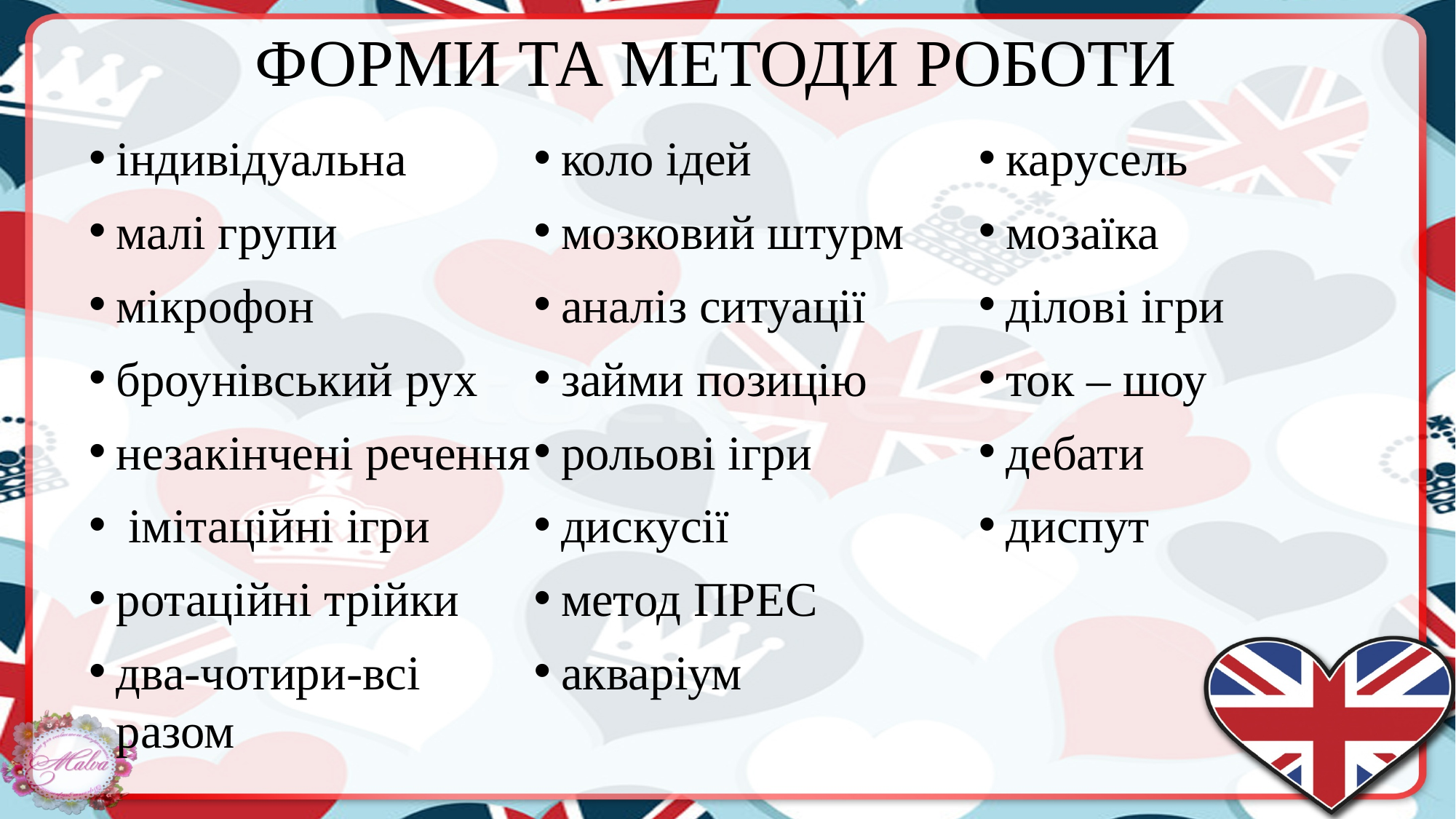

# ФОРМИ ТА МЕТОДИ РОБОТИ
індивідуальна
малі групи
мікрофон
броунівський рух
незакінчені речення
 імітаційні ігри
ротаційні трійки
два-чотири-всі разом
коло ідей
мозковий штурм
аналіз ситуації
займи позицію
рольові ігри
дискусії
метод ПРЕС
акваріум
карусель
мозаїка
ділові ігри
ток – шоу
дебати
диспут